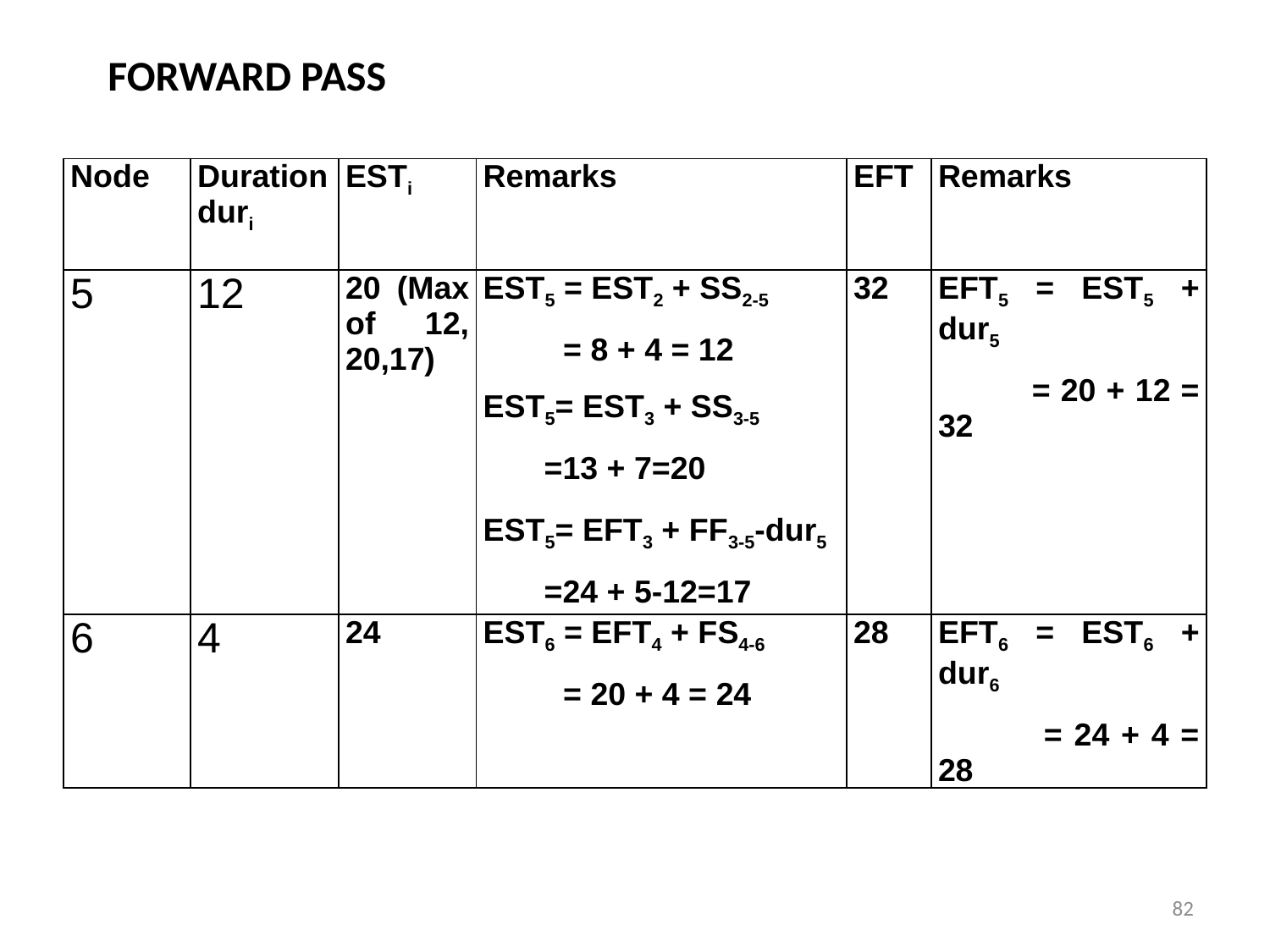

FORWARD PASS
| Node | Duration duri | ESTi | Remarks | EFT | Remarks |
| --- | --- | --- | --- | --- | --- |
| 5 | 12 | 20 (Max of 12, 20,17) | EST5 = EST2 + SS2-5 = 8 + 4 = 12 EST5= EST3 + SS3-5 =13 + 7=20 EST5= EFT3 + FF3-5-dur5 =24 + 5-12=17 | 32 | EFT5 = EST5 + dur5 = 20 + 12 = 32 |
| 6 | 4 | 24 | EST6 = EFT4 + FS4-6 = 20 + 4 = 24 | 28 | EFT6 = EST6 + dur6 = 24 + 4 = 28 |
82